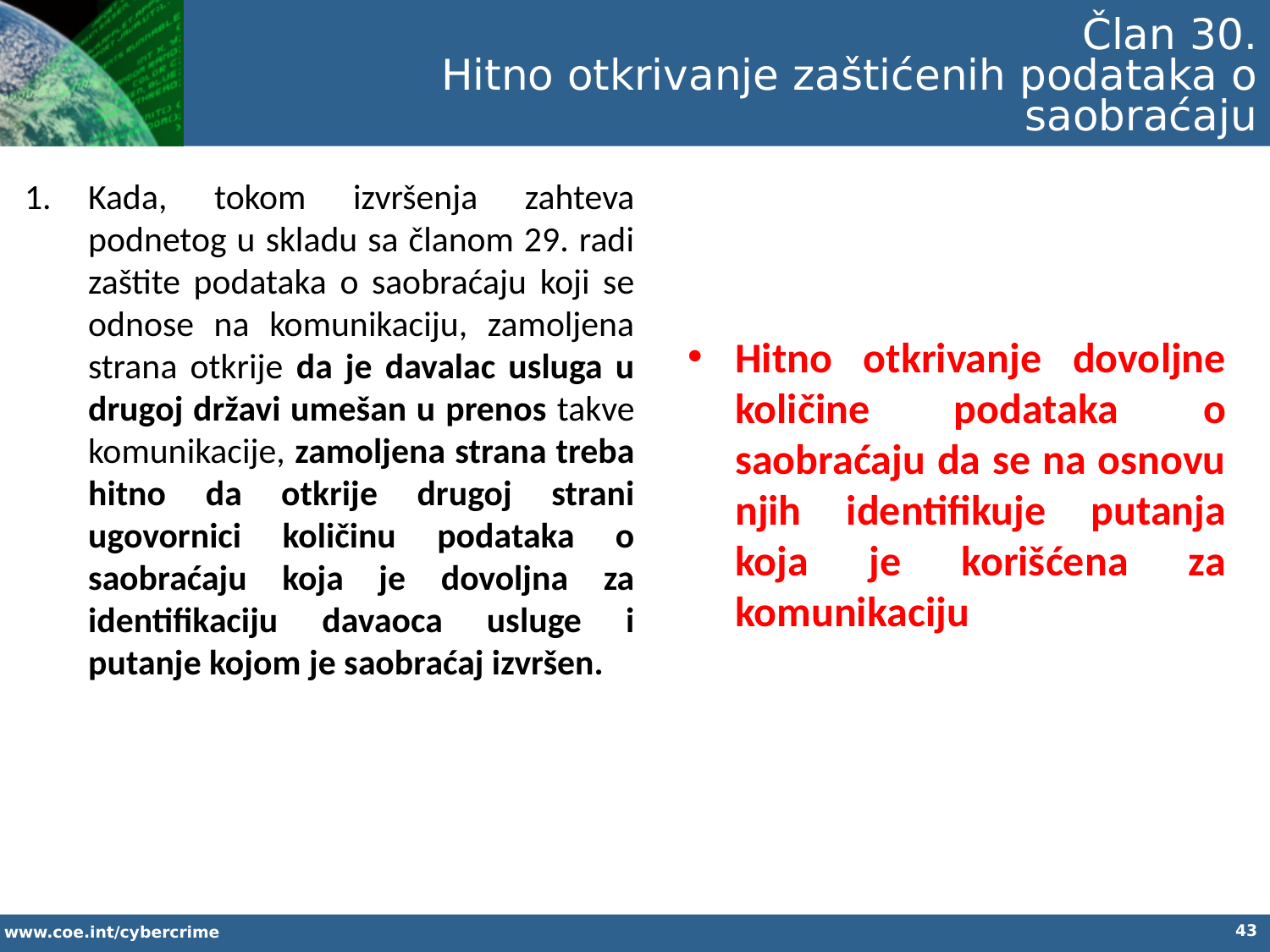

Član 30.
Hitno otkrivanje zaštićenih podataka o saobraćaju
Kada, tokom izvršenja zahteva podnetog u skladu sa članom 29. radi zaštite podataka o saobraćaju koji se odnose na komunikaciju, zamoljena strana otkrije da je davalac usluga u drugoj državi umešan u prenos takve komunikacije, zamoljena strana treba hitno da otkrije drugoj strani ugovornici količinu podataka o saobraćaju koja je dovoljna za identifikaciju davaoca usluge i putanje kojom je saobraćaj izvršen.
Hitno otkrivanje dovoljne količine podataka o saobraćaju da se na osnovu njih identifikuje putanja koja je korišćena za komunikaciju
43